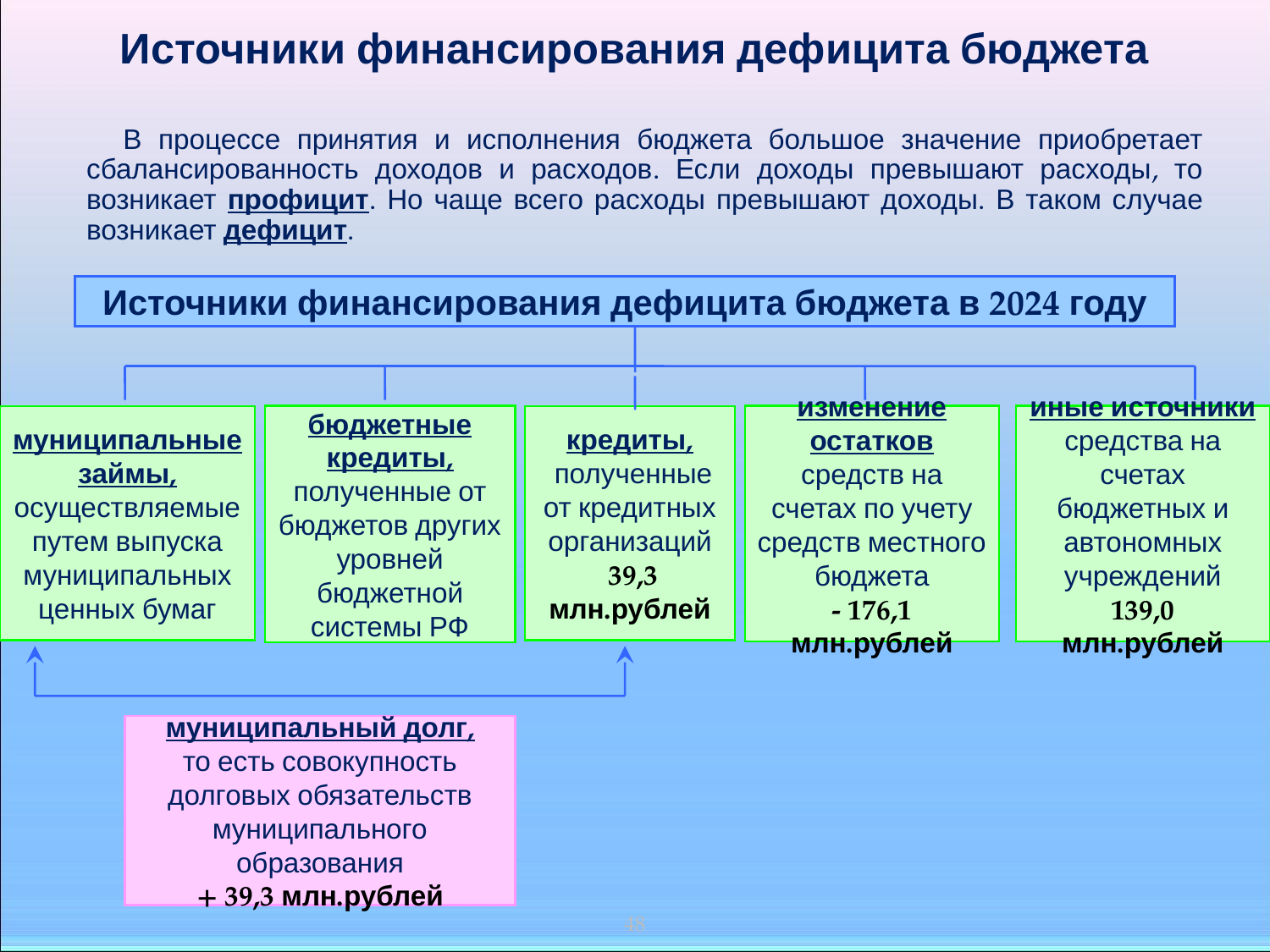

# Источники финансирования дефицита бюджета
В процессе принятия и исполнения бюджета большое значение приобретает сбалансированность доходов и расходов. Если доходы превышают расходы, то возникает профицит. Но чаще всего расходы превышают доходы. В таком случае возникает дефицит.
Источники финансирования дефицита бюджета в 2024 году

муниципальные займы, осуществляемые путем выпуска муниципальных ценных бумаг
бюджетные кредиты, полученные от бюджетов других уровней бюджетной системы РФ
кредиты,
 полученные от кредитных организаций
 39,3 млн.рублей
изменение остатков средств на счетах по учету средств местного бюджета
- 176,1 млн.рублей
иные источники средства на счетах бюджетных и автономных учреждений
139,0 млн.рублей

муниципальный долг,
то есть совокупность долговых обязательств муниципального образования
+ 39,3 млн.рублей
48